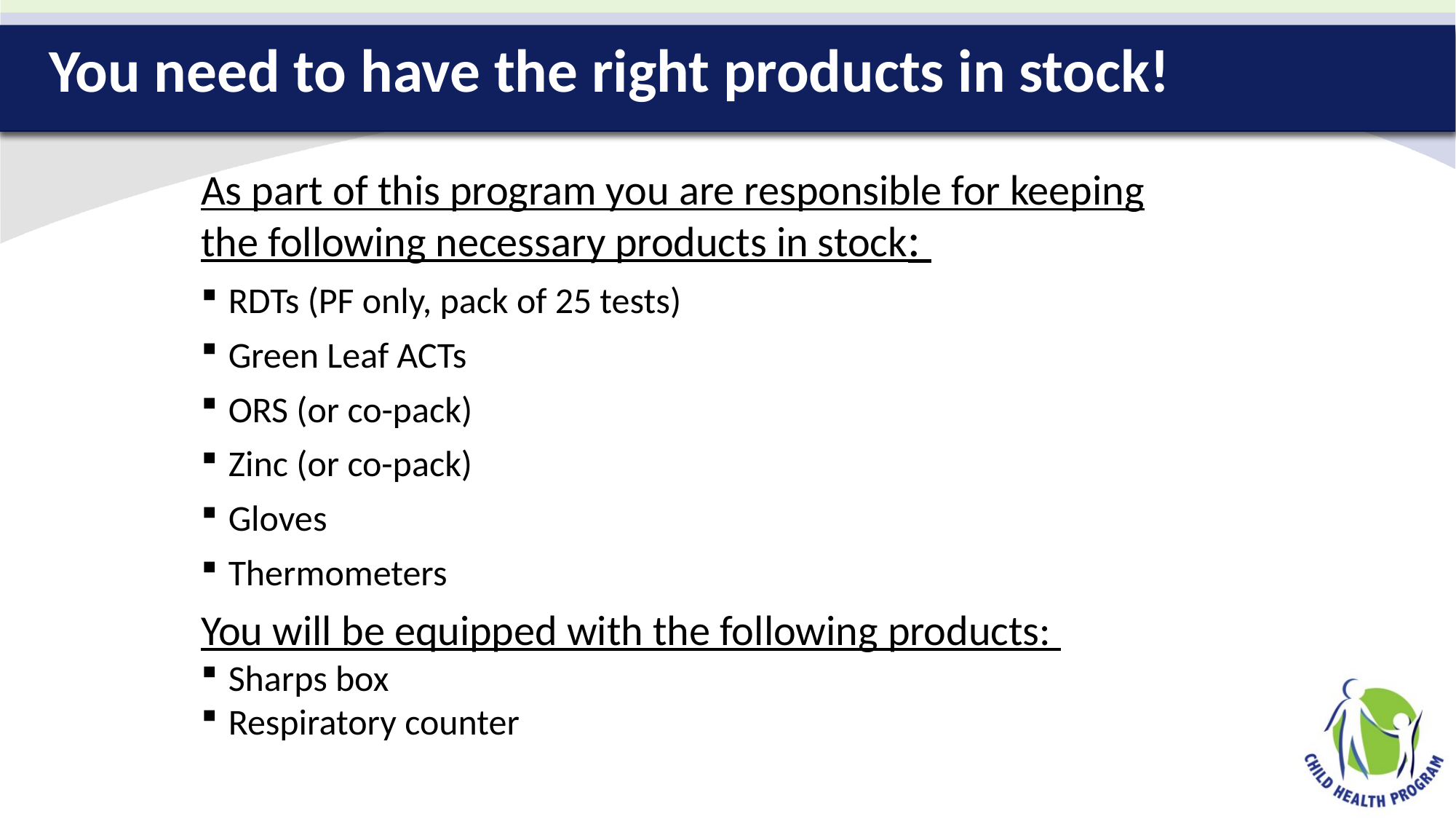

# You need to have the right products in stock!
As part of this program you are responsible for keeping the following necessary products in stock:
RDTs (PF only, pack of 25 tests)
Green Leaf ACTs
ORS (or co-pack)
Zinc (or co-pack)
Gloves
Thermometers
You will be equipped with the following products:
Sharps box
Respiratory counter